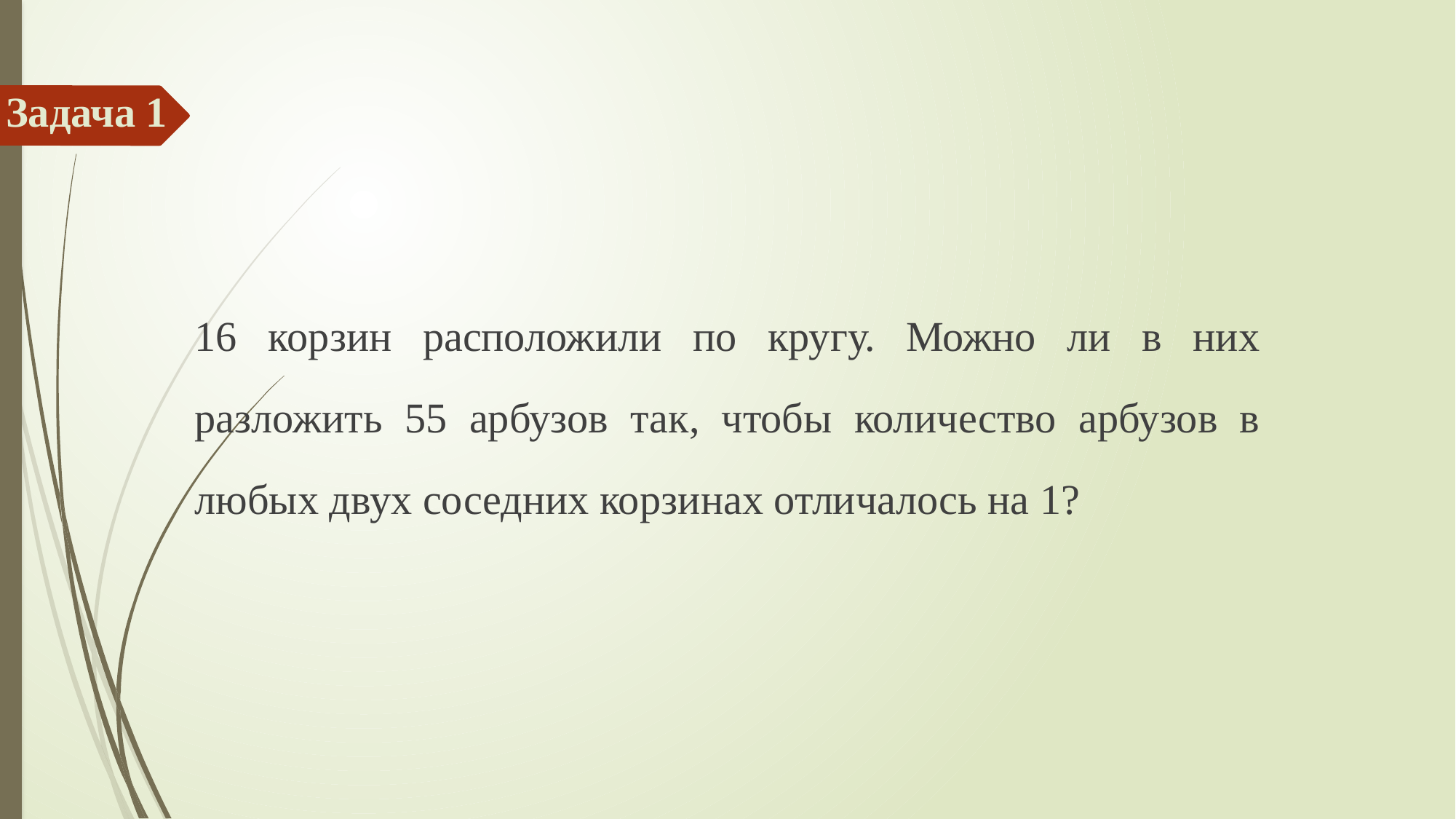

# Задача 1
16 корзин расположили по кругу. Можно ли в них разложить 55 арбузов так, чтобы количество арбузов в любых двух соседних корзинах отличалось на 1?